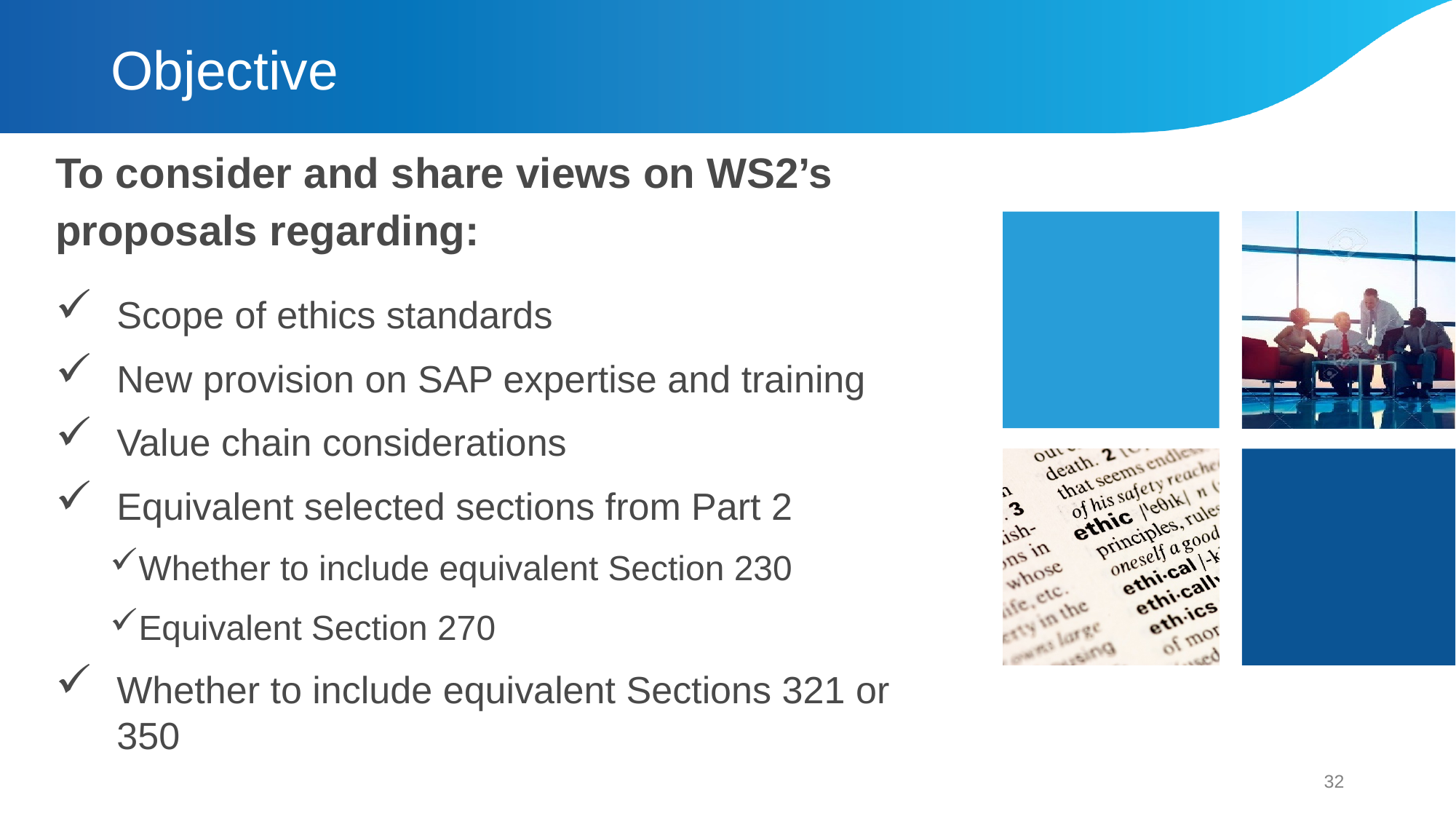

# Objective
To consider and share views on WS2’s proposals regarding:
Scope of ethics standards
New provision on SAP expertise and training
Value chain considerations
Equivalent selected sections from Part 2
Whether to include equivalent Section 230
Equivalent Section 270
Whether to include equivalent Sections 321 or 350
32